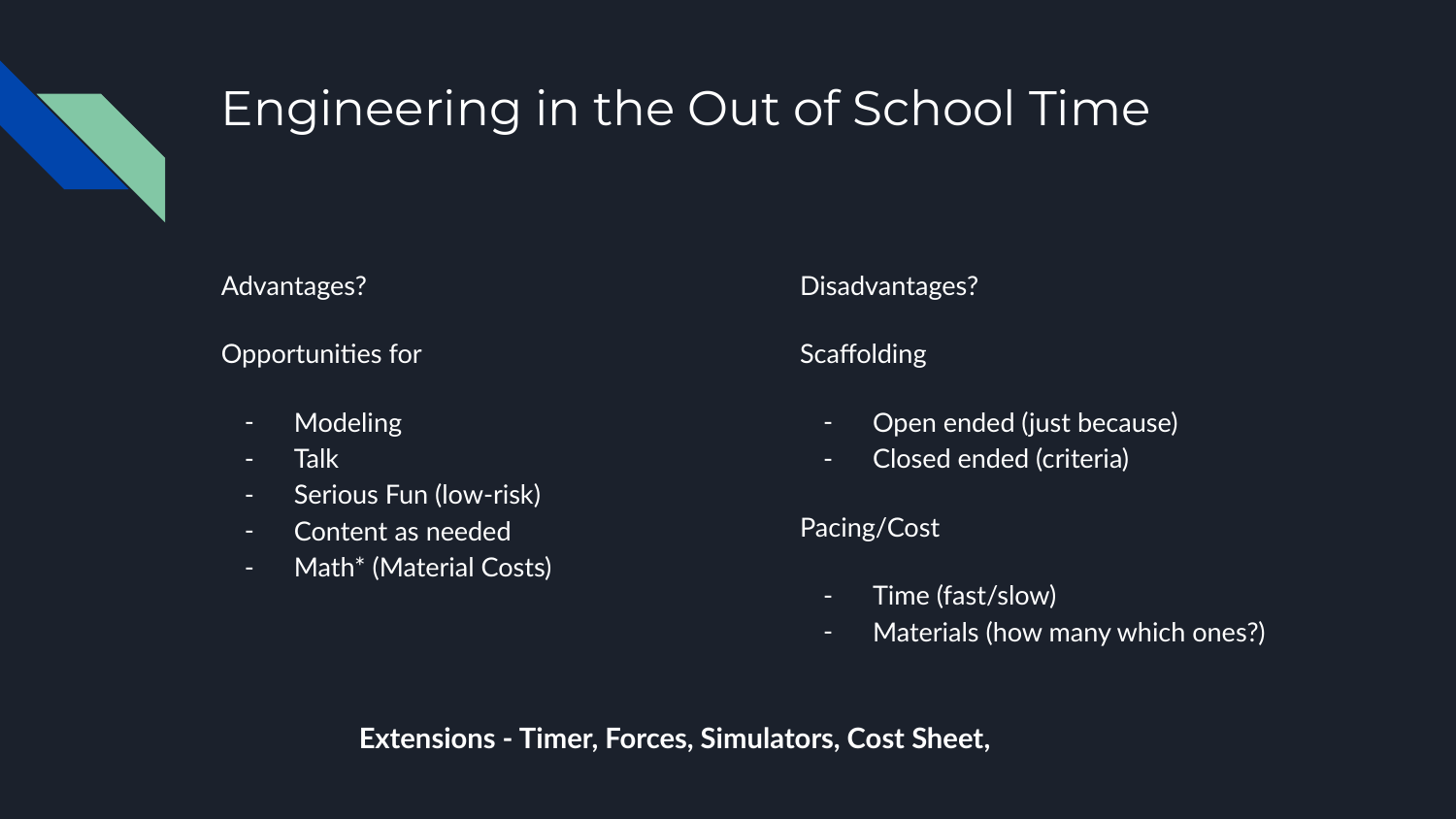

# Engineering in the Out of School Time
Advantages?
Opportunities for
Modeling
Talk
Serious Fun (low-risk)
Content as needed
Math* (Material Costs)
Disadvantages?
Scaffolding
Open ended (just because)
Closed ended (criteria)
Pacing/Cost
Time (fast/slow)
Materials (how many which ones?)
Extensions - Timer, Forces, Simulators, Cost Sheet,